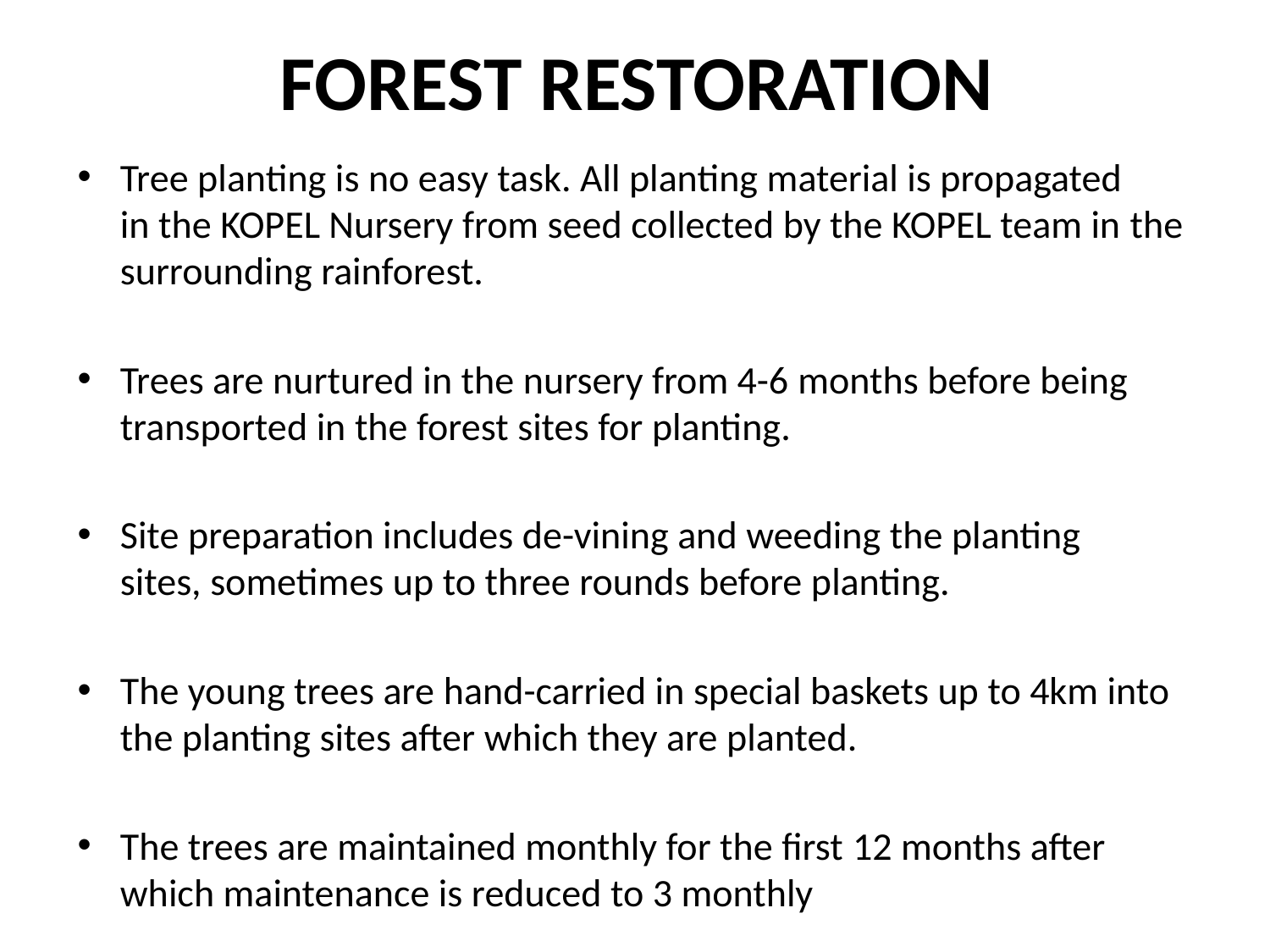

# FOREST RESTORATION
Tree planting is no easy task. All planting material is propagated in the KOPEL Nursery from seed collected by the KOPEL team in the surrounding rainforest.

Trees are nurtured in the nursery from 4-6 months before being transported in the forest sites for planting.

Site preparation includes de-vining and weeding the planting sites, sometimes up to three rounds before planting.

The young trees are hand-carried in special baskets up to 4km into the planting sites after which they are planted.

The trees are maintained monthly for the first 12 months after which maintenance is reduced to 3 monthly